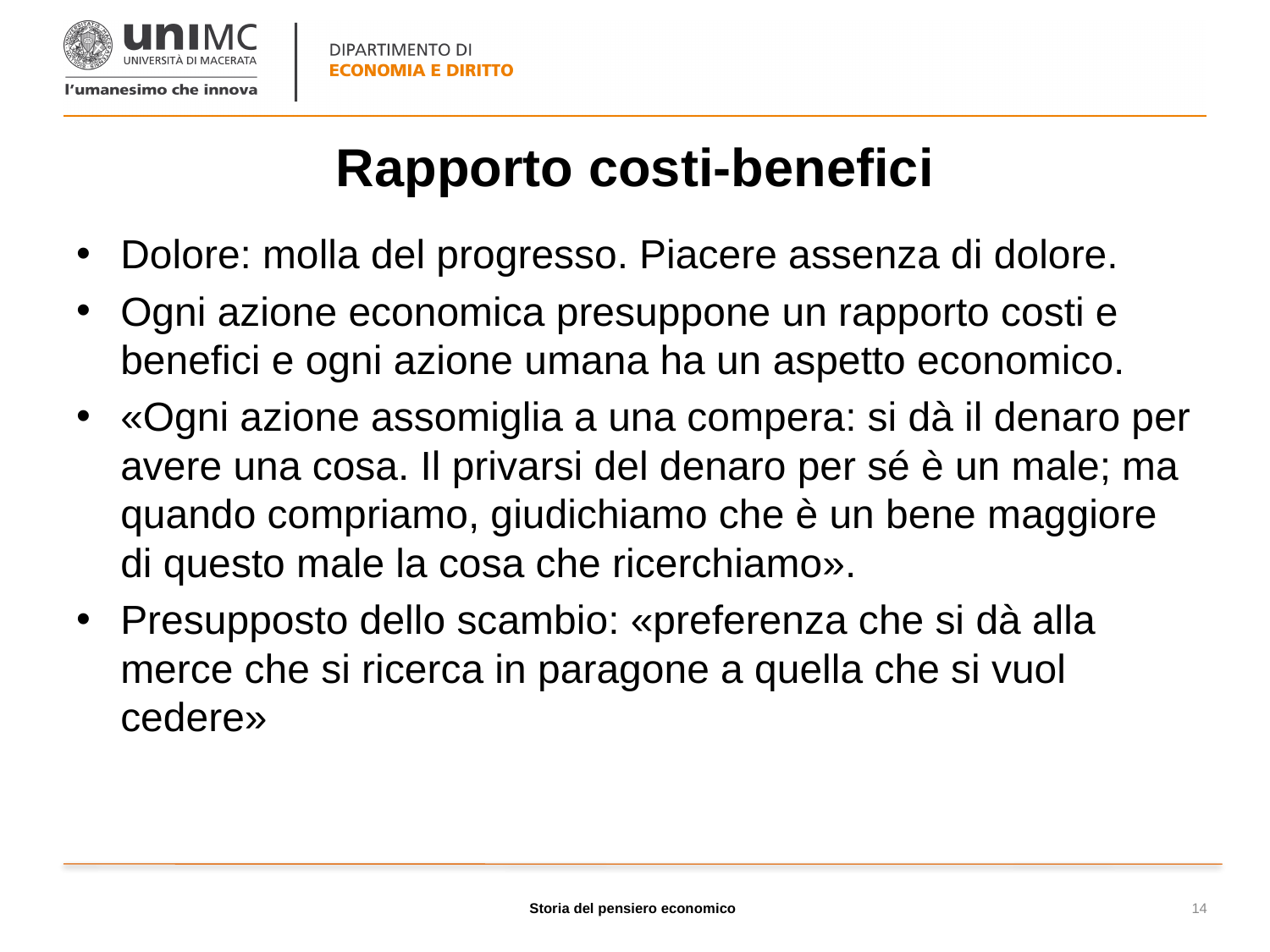

# Rapporto costi-benefici
Dolore: molla del progresso. Piacere assenza di dolore.
Ogni azione economica presuppone un rapporto costi e benefici e ogni azione umana ha un aspetto economico.
«Ogni azione assomiglia a una compera: si dà il denaro per avere una cosa. Il privarsi del denaro per sé è un male; ma quando compriamo, giudichiamo che è un bene maggiore di questo male la cosa che ricerchiamo».
Presupposto dello scambio: «preferenza che si dà alla merce che si ricerca in paragone a quella che si vuol cedere»

Storia del pensiero economico
14